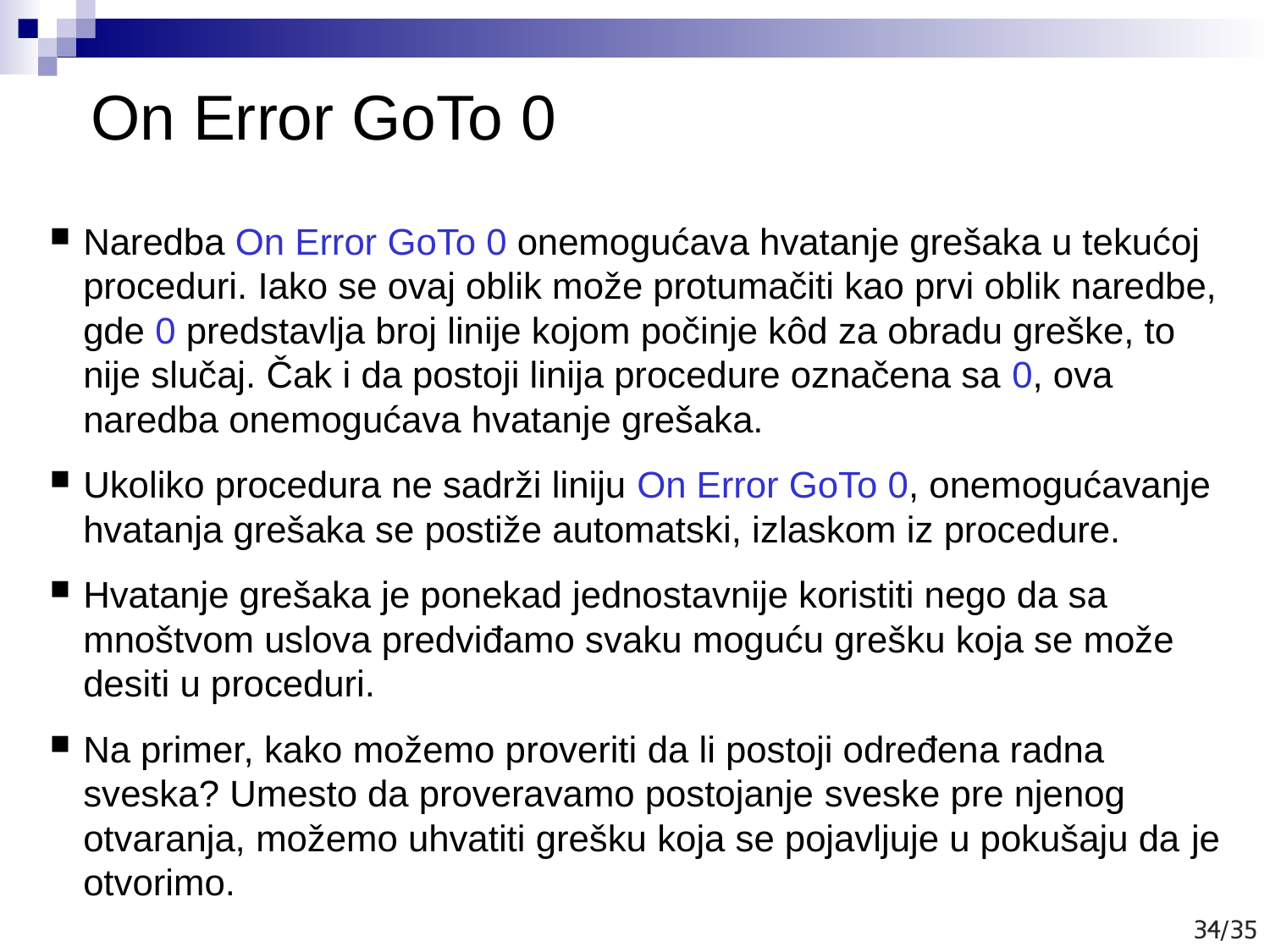

# On Error GoTo 0
Naredba On Error GoTo 0 onemogućava hvatanje grešaka u tekućoj proceduri. Iako se ovaj oblik može protumačiti kao prvi oblik naredbe, gde 0 predstavlja broj linije kojom počinje kôd za obradu greške, to nije slučaj. Čak i da postoji linija procedure označena sa 0, ova naredba onemogućava hvatanje grešaka.
Ukoliko procedura ne sadrži liniju On Error GoTo 0, onemogućavanje hvatanja grešaka se postiže automatski, izlaskom iz procedure.
Hvatanje grešaka je ponekad jednostavnije koristiti nego da sa mnoštvom uslova predviđamo svaku moguću grešku koja se može desiti u proceduri.
Na primer, kako možemo proveriti da li postoji određena radna sveska? Umesto da proveravamo postojanje sveske pre njenog otvaranja, možemo uhvatiti grešku koja se pojavljuje u pokušaju da je otvorimo.
34/35